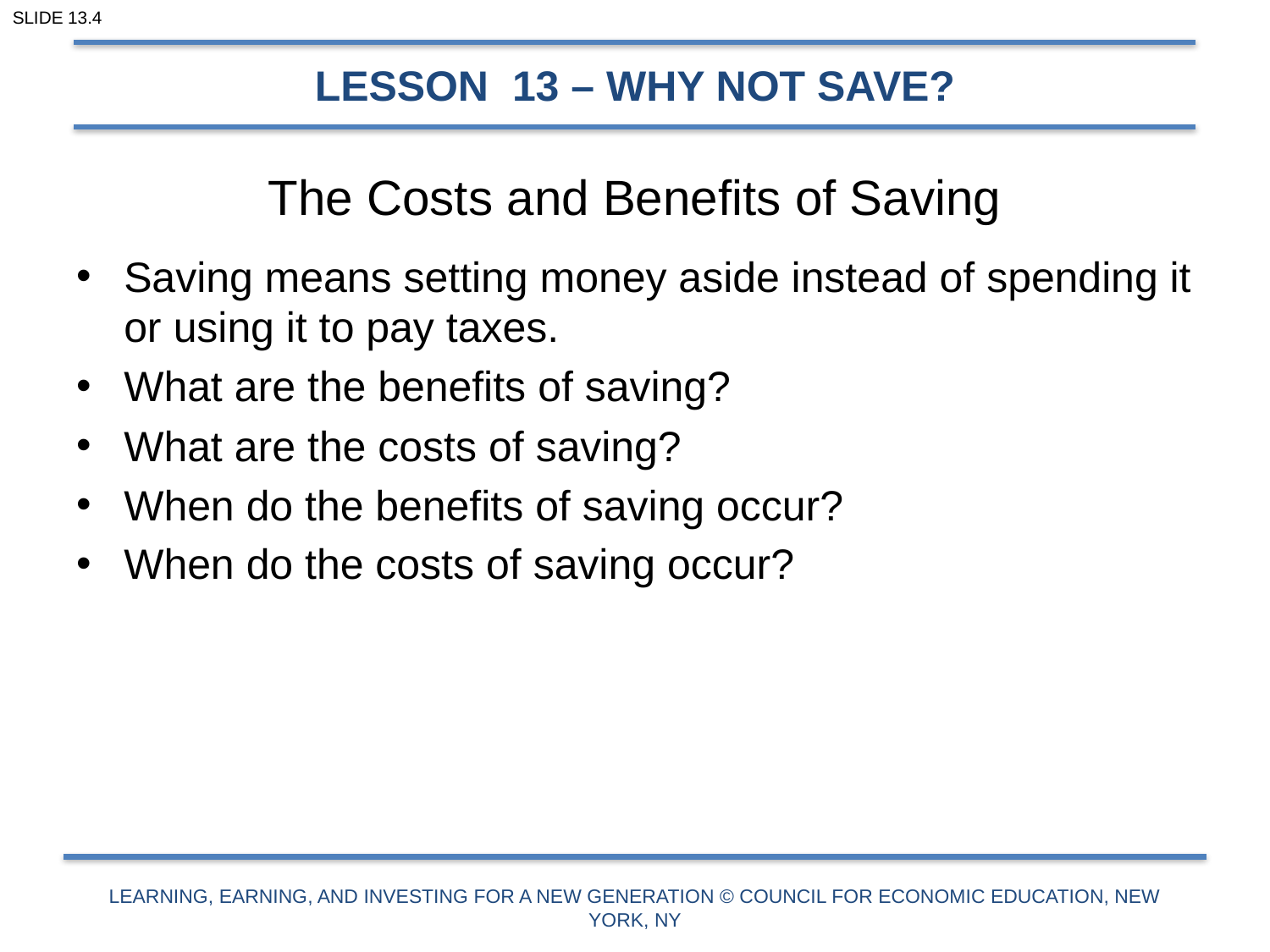

Slide 13.4
Lesson  13 – Why Not Save?
# The Costs and Benefits of Saving
Saving means setting money aside instead of spending it or using it to pay taxes.
What are the benefits of saving?
What are the costs of saving?
When do the benefits of saving occur?
When do the costs of saving occur?